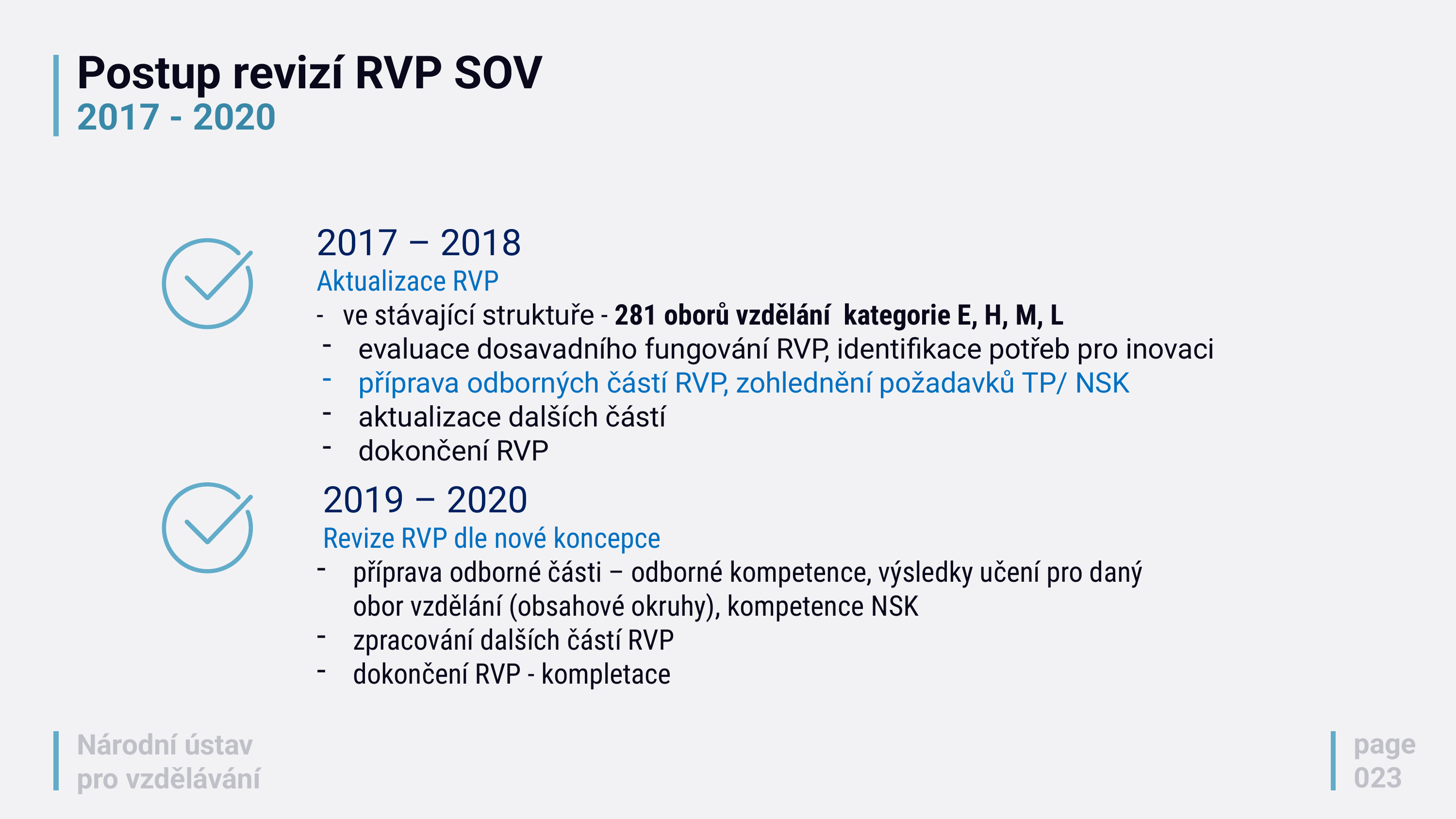

# Postup revizí RVP SOV 2017 - 2020
2017 – 2018
Aktualizace RVP
-   ve stávající struktuře - 281 oborů vzdělání  kategorie E, H, M, L
evaluace dosavadního fungování RVP, identifikace potřeb pro inovaci
příprava odborných částí RVP, zohlednění požadavků TP/ NSK
aktualizace dalších částí
dokončení RVP

2019 – 2020
Revize RVP dle nové koncepce
příprava odborné části – odborné kompetence, výsledky učení pro daný obor vzdělání (obsahové okruhy), kompetence NSK
zpracování dalších částí RVP
dokončení RVP - kompletace

page
023